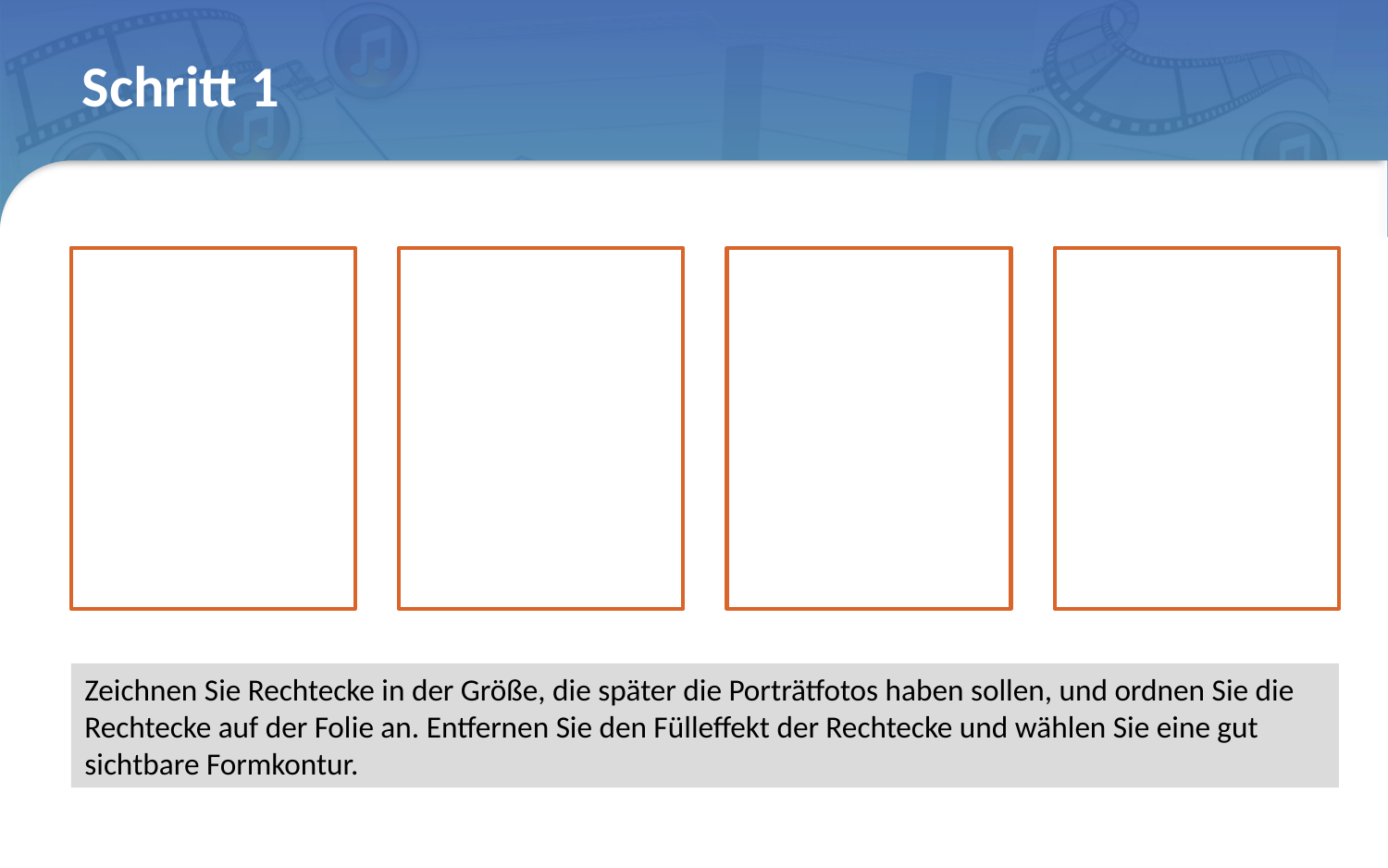

# Schritt 1

Zeichnen Sie Rechtecke in der Größe, die später die Porträtfotos haben sollen, und ordnen Sie die Rechtecke auf der Folie an. Entfernen Sie den Fülleffekt der Rechtecke und wählen Sie eine gut sichtbare Formkontur.